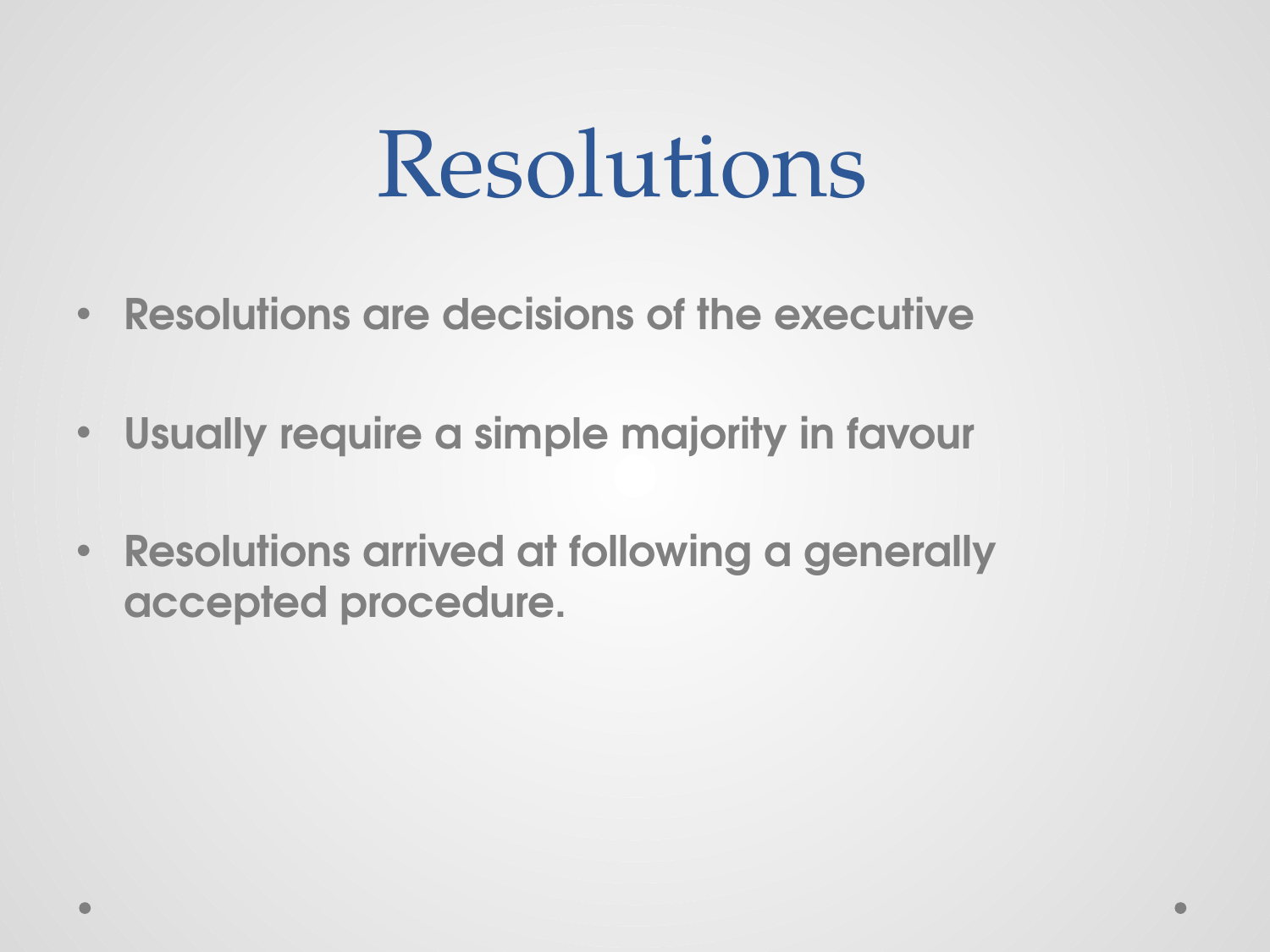

# Resolutions

Resolutions are decisions of the executive

Usually require a simple majority in favour

Resolutions arrived at following a generally accepted procedure.